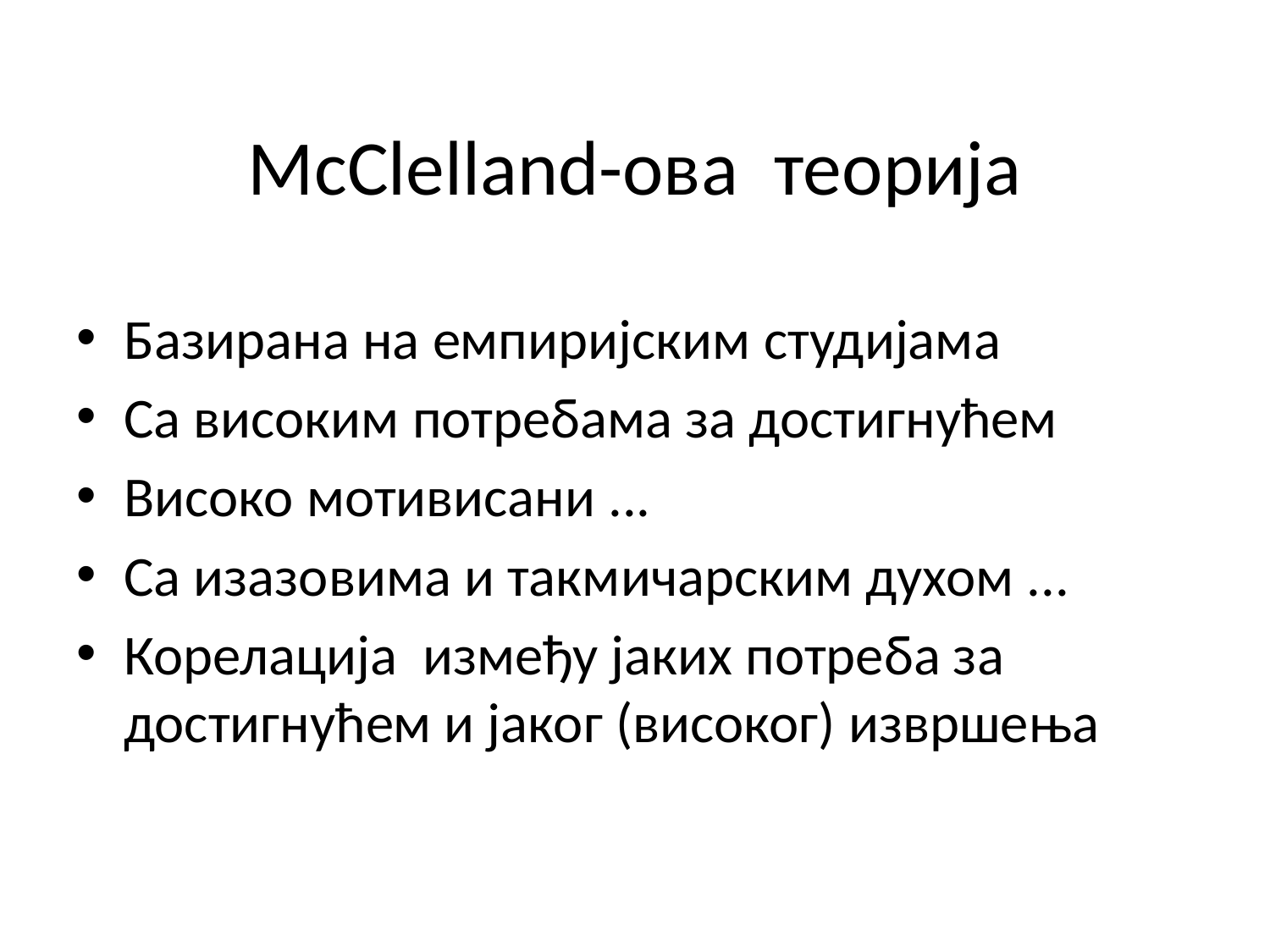

# McClelland-oва  теорија
Базирана на емпиријским студијама
Са високим потребама за достигнућем
Високо мотивисани ...
Са изазовима и такмичарским духом ...
Корелација  између јаких потреба за достигнућем и јаког (високог) извршења